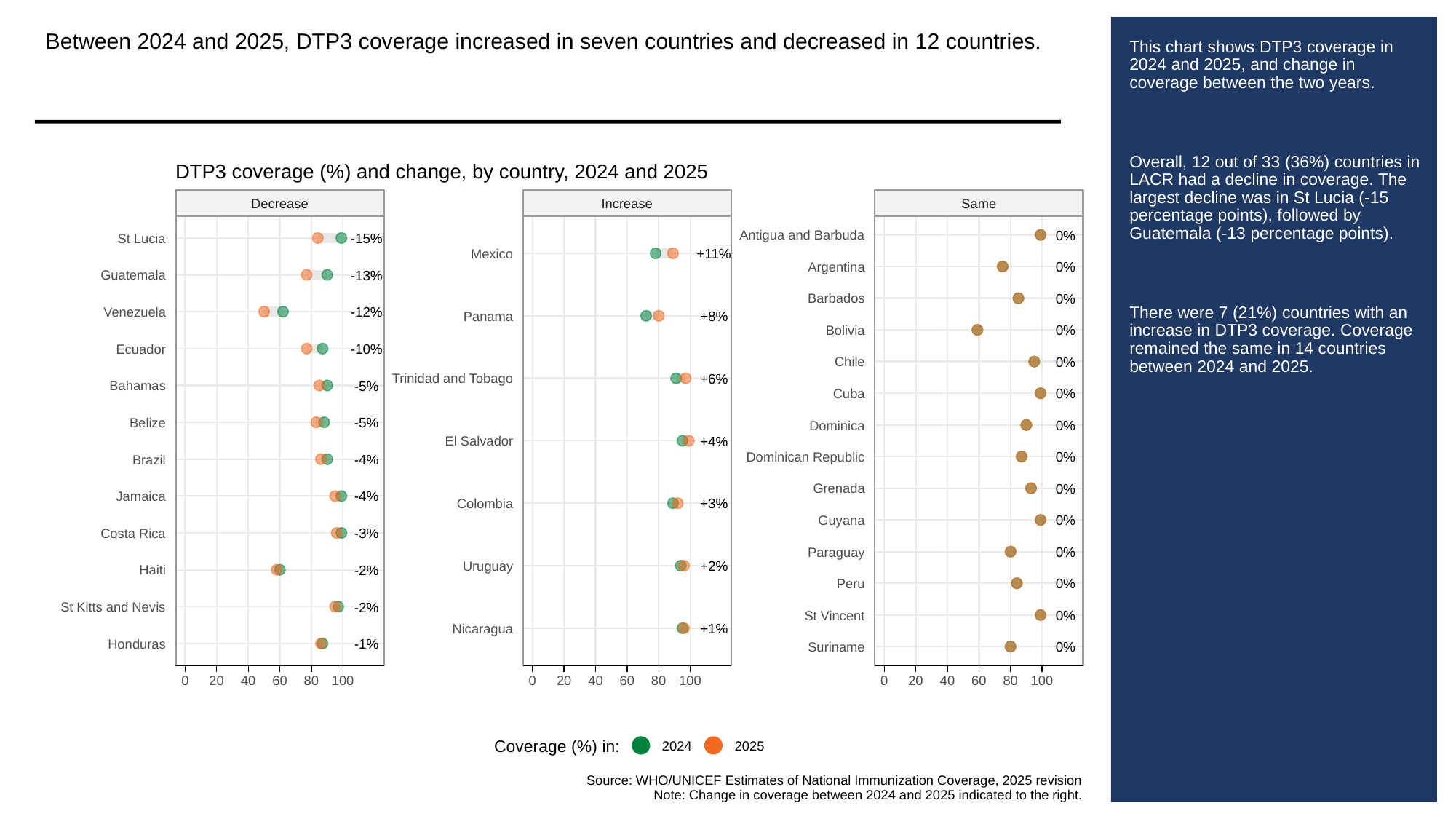

Between 2024 and 2025, DTP3 coverage increased in seven countries and decreased in 12 countries.
# This chart shows DTP3 coverage in 2024 and 2025, and change in coverage between the two years.

Overall, 12 out of 33 (36%) countries in LACR had a decline in coverage. The largest decline was in St Lucia (-15 percentage points), followed by Guatemala (-13 percentage points).

There were 7 (21%) countries with an increase in DTP3 coverage. Coverage remained the same in 14 countries between 2024 and 2025.

DTP3 coverage (%) and change, by country, 2024 and 2025

Decrease
Increase
Same

0%
Antigua and Barbuda

-15%
St Lucia

+11%
Mexico

0%
Argentina

-13%
Guatemala

0%
Barbados

-12%
Venezuela

+8%
Panama

0%
Bolivia

-10%
Ecuador

0%
Chile

+6%
Trinidad and Tobago

-5%
Bahamas

0%
Cuba

-5%
Belize

0%
Dominica

+4%
El Salvador

0%
Dominican Republic

-4%
Brazil

0%
Grenada

-4%
Jamaica

+3%
Colombia

0%
Guyana

-3%
Costa Rica

0%
Paraguay

+2%
Uruguay

-2%
Haiti

0%
Peru

-2%
St Kitts and Nevis

0%
St Vincent

+1%
Nicaragua

-1%
Honduras

0%
Suriname

0
20
40
60
80
100
0
20
40
60
80
100
0
20
40
60
80
100

Coverage (%) in:
2024
2025
Source: WHO/UNICEF Estimates of National Immunization Coverage, 2025 revision
Note: Change in coverage between 2024 and 2025 indicated to the right.